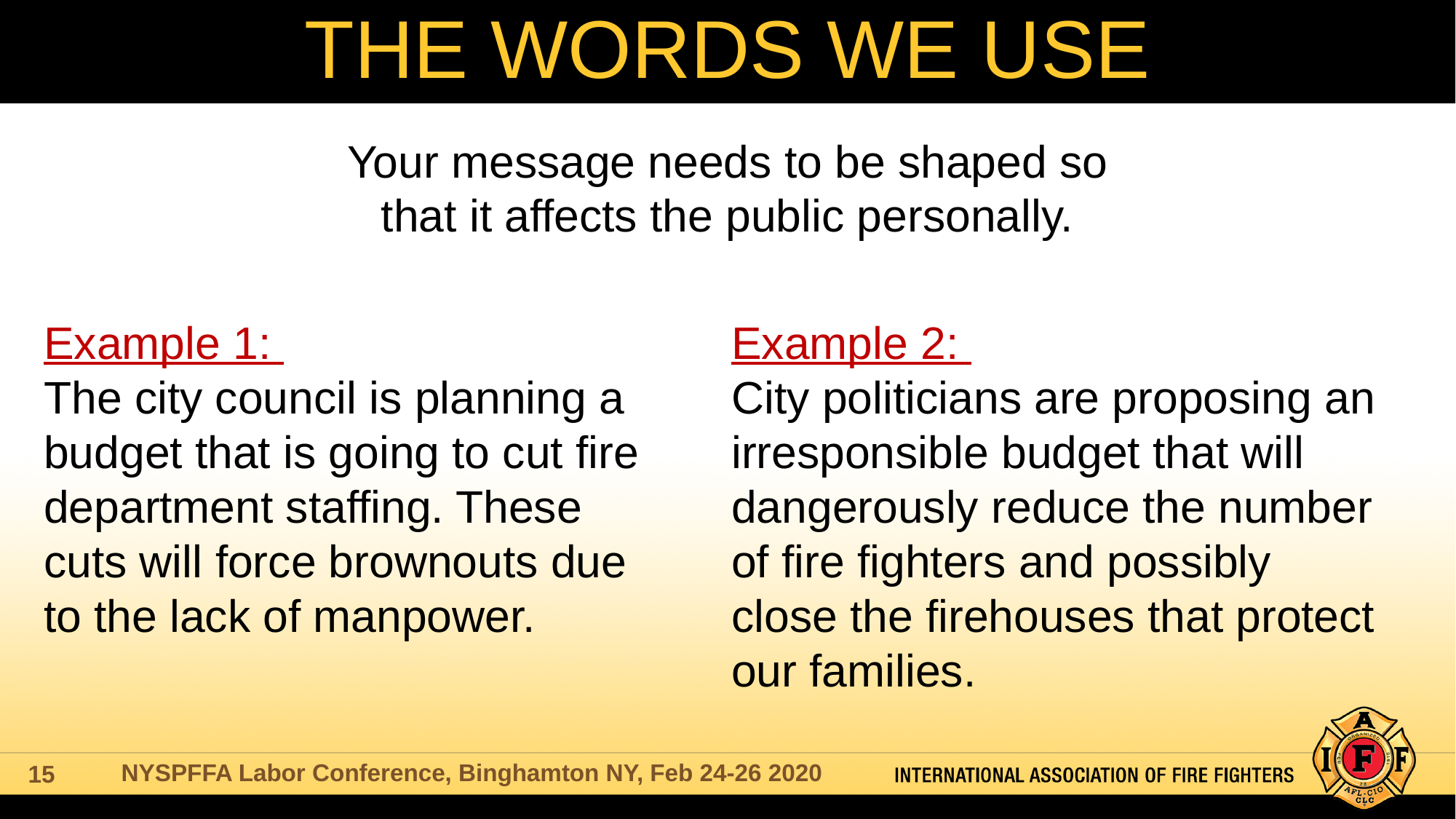

# THE WORDS WE USE
Your message needs to be shaped so that it affects the public personally.
Example 1:
The city council is planning a budget that is going to cut fire department staffing. These cuts will force brownouts due to the lack of manpower.
Example 2:
City politicians are proposing an irresponsible budget that will dangerously reduce the number of fire fighters and possibly close the firehouses that protect our families.
NYSPFFA Labor Conference, Binghamton NY, Feb 24-26 2020